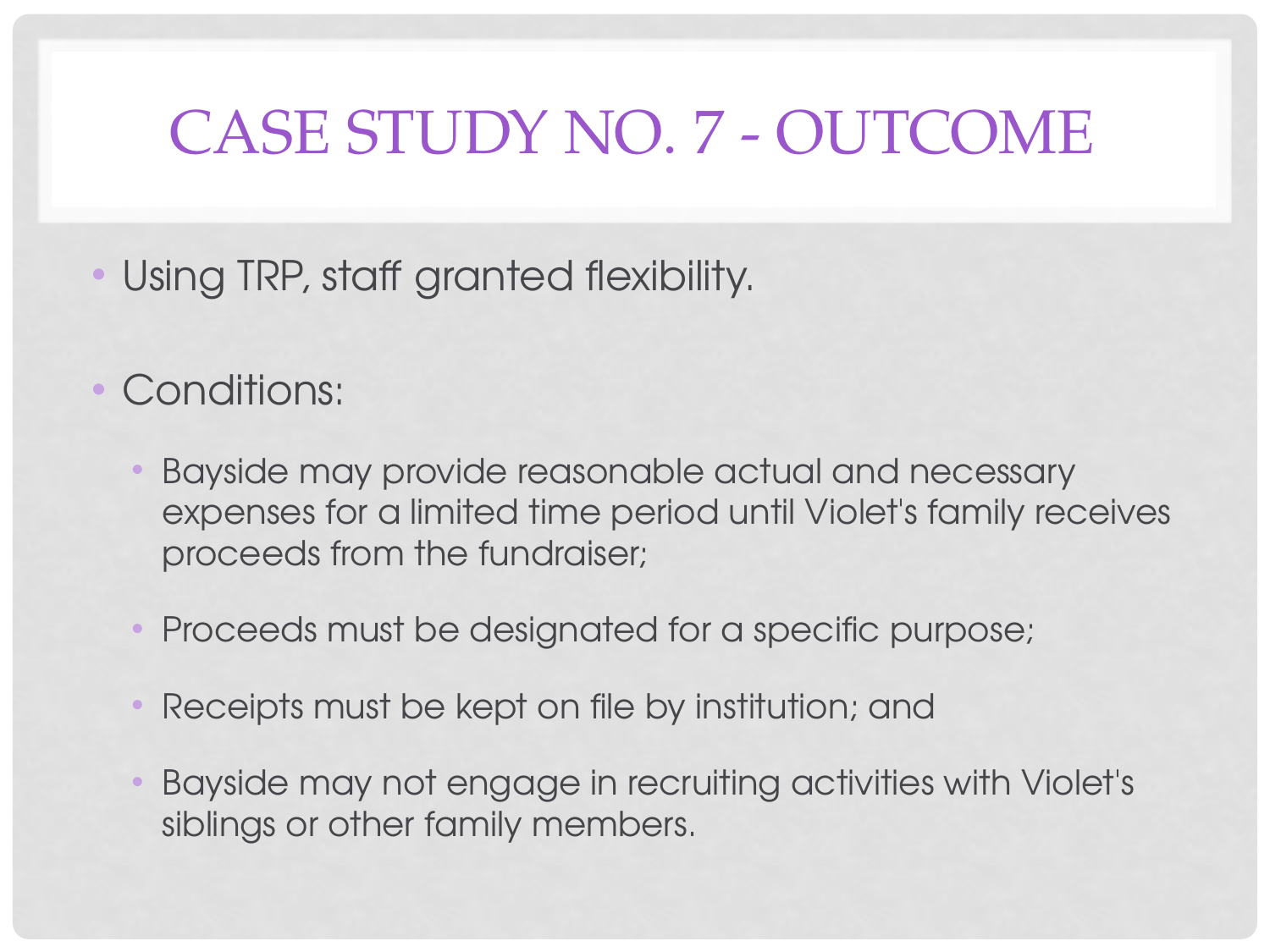

# Case Study No. 7 - outcome
Using TRP, staff granted flexibility.

Conditions:

Bayside may provide reasonable actual and necessary expenses for a limited time period until Violet's family receives proceeds from the fundraiser;

Proceeds must be designated for a specific purpose;

Receipts must be kept on file by institution; and

Bayside may not engage in recruiting activities with Violet's siblings or other family members.